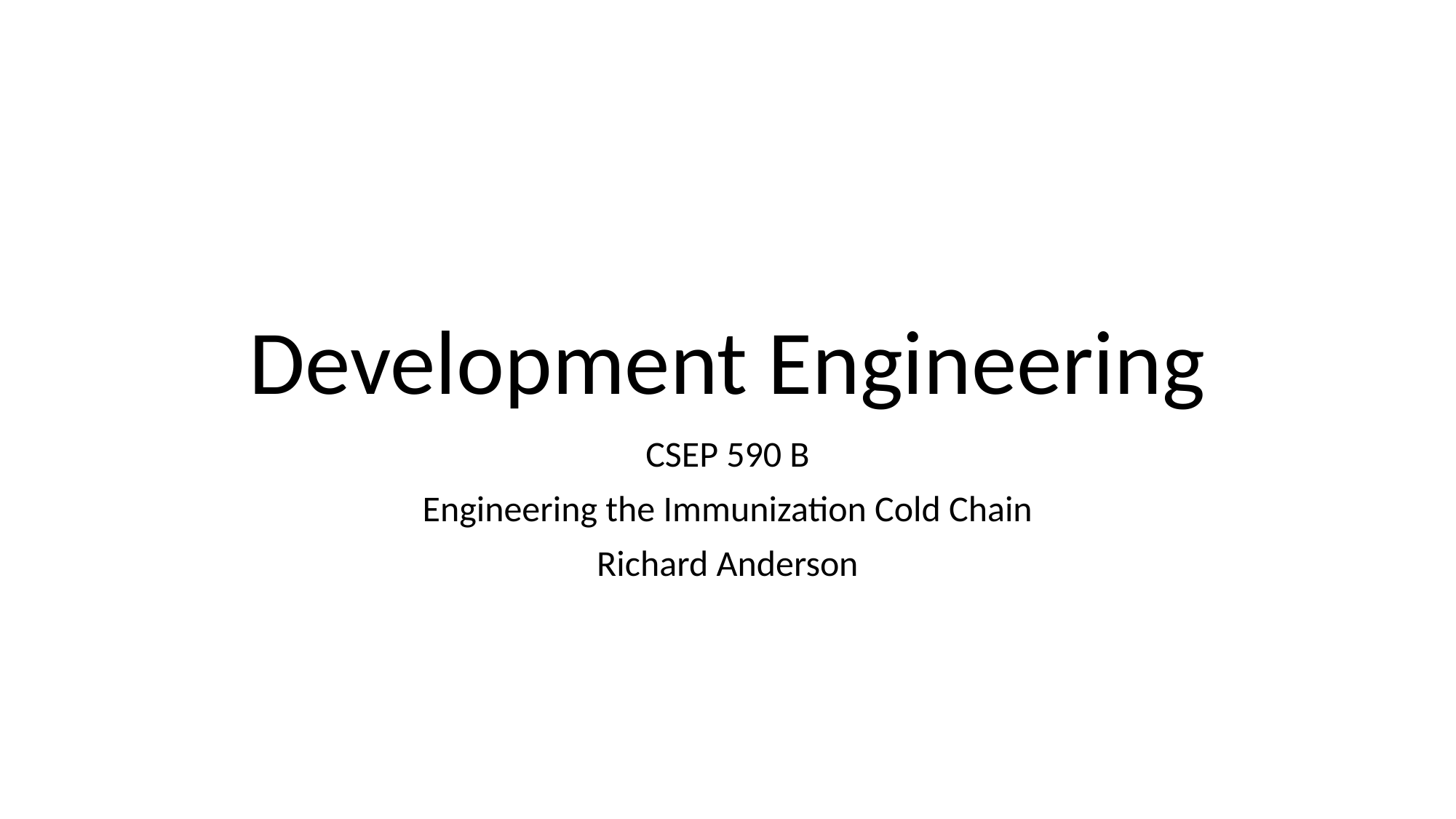

# Development Engineering
CSEP 590 B
Engineering the Immunization Cold Chain
Richard Anderson